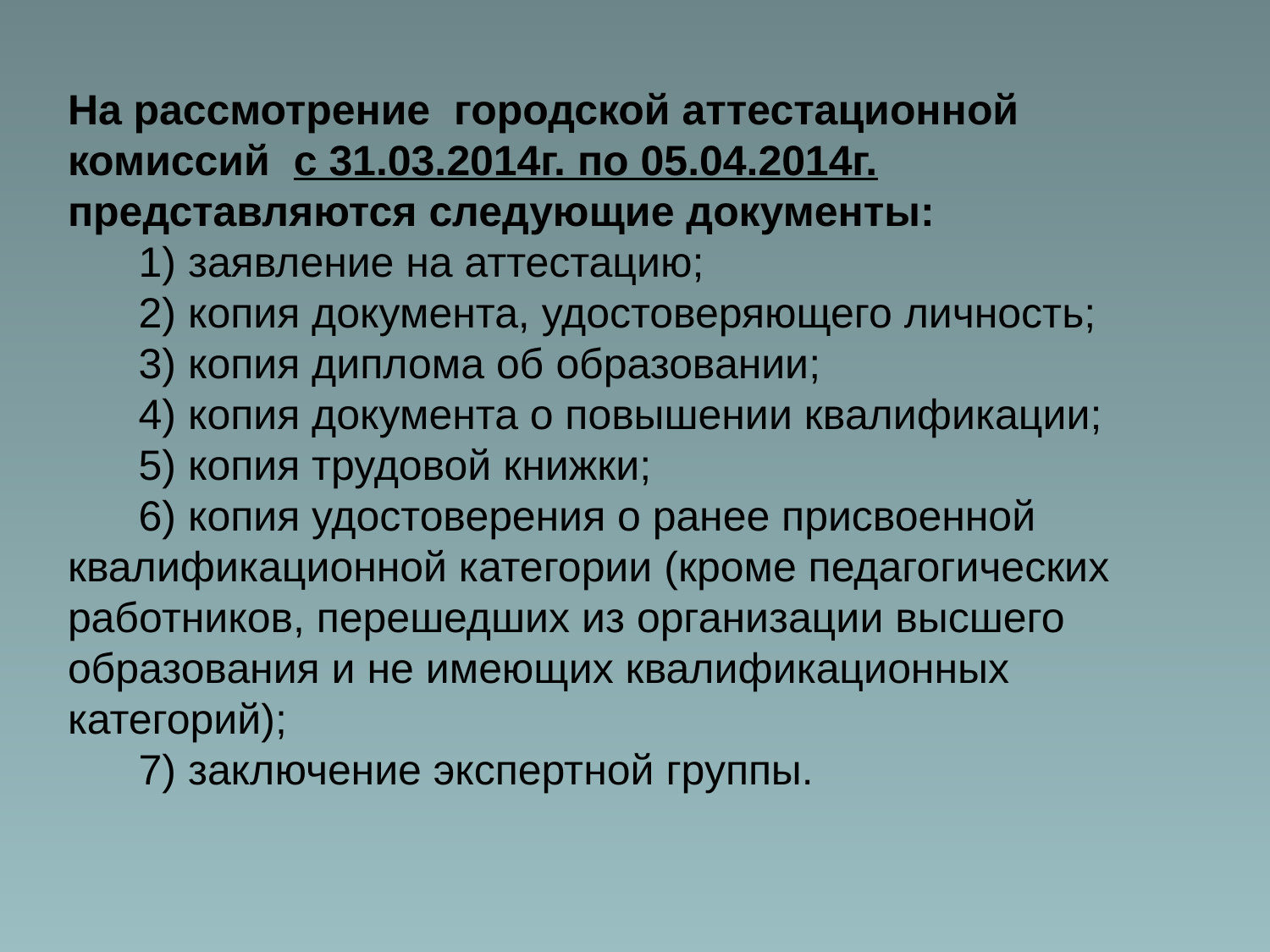

На рассмотрение  городской аттестационной  комиссий  с 31.03.2014г. по 05.04.2014г.  представляются следующие документы:
      1) заявление на аттестацию;
      2) копия документа, удостоверяющего личность;
      3) копия диплома об образовании;
      4) копия документа о повышении квалификации;
      5) копия трудовой книжки;
      6) копия удостоверения о ранее присвоенной квалификационной категории (кроме педагогических работников, перешедших из организации высшего образования и не имеющих квалификационных категорий);
      7) заключение экспертной группы.